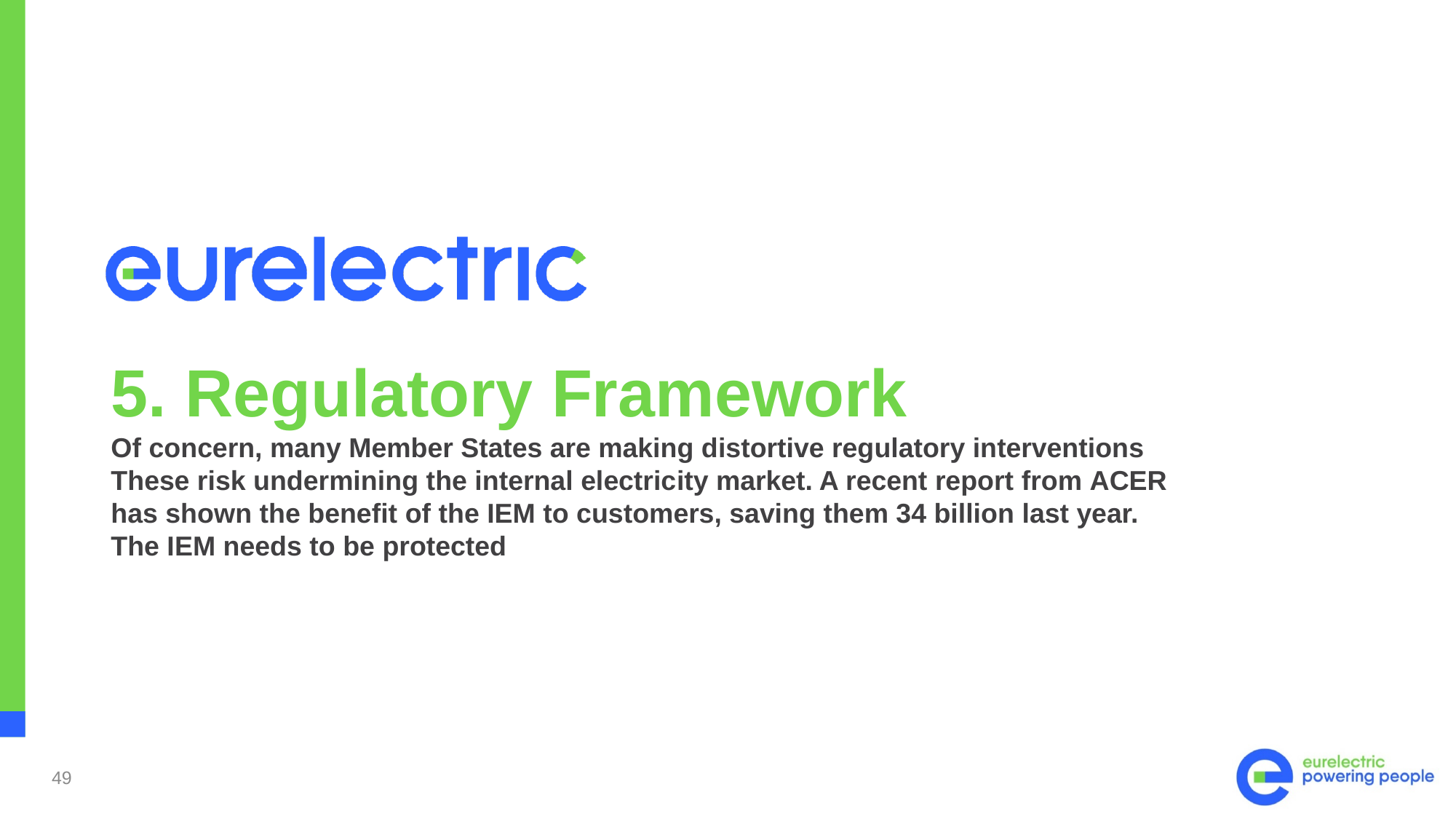

# 5. Regulatory Framework Of concern, many Member States are making distortive regulatory interventions These risk undermining the internal electricity market. A recent report from ACER has shown the benefit of the IEM to customers, saving them 34 billion last year. The IEM needs to be protected
49